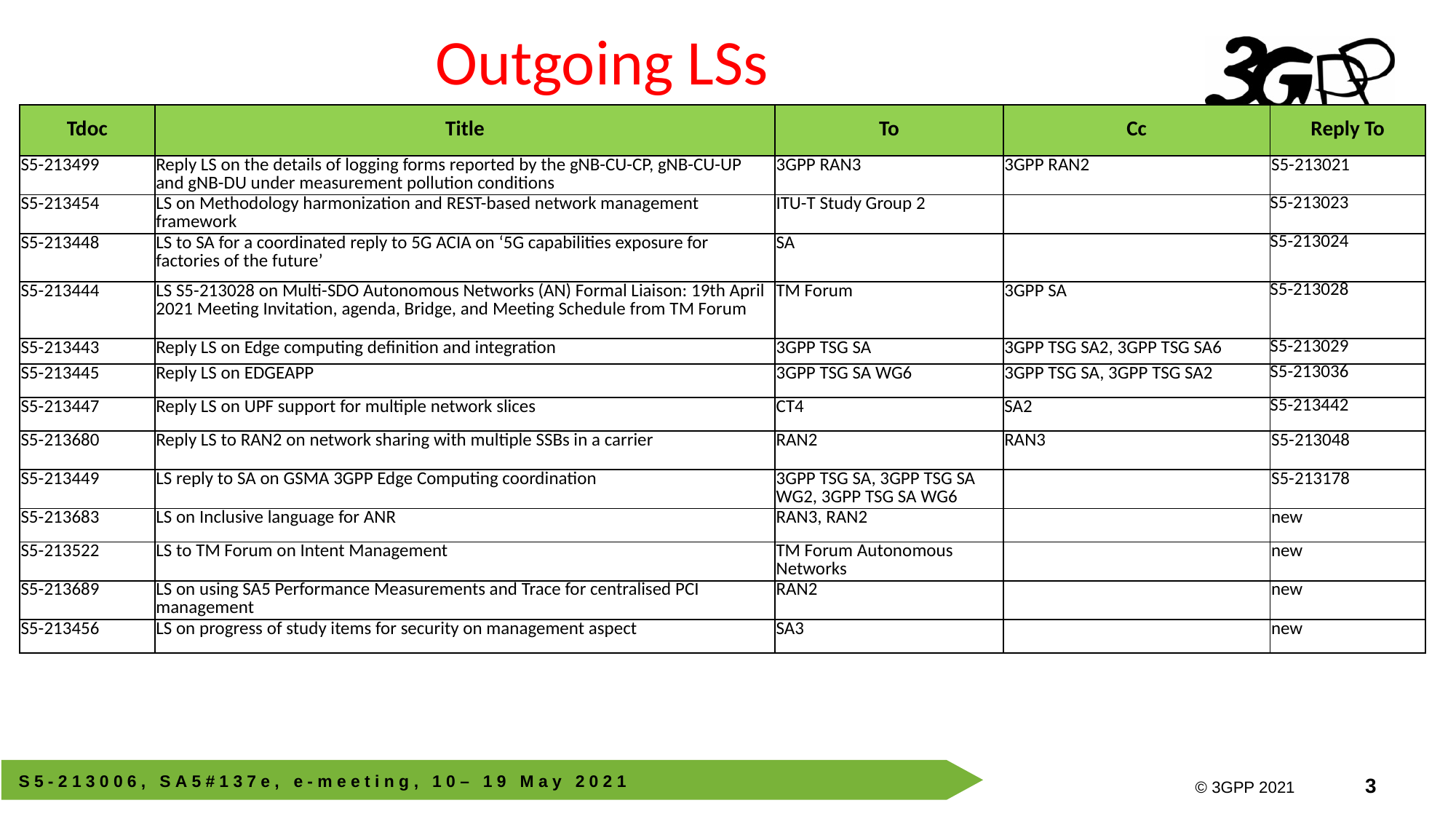

# Outgoing LSs
| Tdoc | Title | To | Cc | Reply To |
| --- | --- | --- | --- | --- |
| S5-213499 | Reply LS on the details of logging forms reported by the gNB-CU-CP, gNB-CU-UP and gNB-DU under measurement pollution conditions | 3GPP RAN3 | 3GPP RAN2 | S5-213021 |
| S5-213454 | LS on Methodology harmonization and REST-based network management framework | ITU-T Study Group 2 |  | S5-213023 |
| S5-213448 | LS to SA for a coordinated reply to 5G ACIA on ‘5G capabilities exposure for factories of the future’ | SA |  | S5-213024 |
| S5-213444 | LS S5-213028 on Multi-SDO Autonomous Networks (AN) Formal Liaison: 19th April 2021 Meeting Invitation, agenda, Bridge, and Meeting Schedule from TM Forum | TM Forum | 3GPP SA | S5-213028 |
| S5-213443 | Reply LS on Edge computing definition and integration | 3GPP TSG SA | 3GPP TSG SA2, 3GPP TSG SA6 | S5-213029 |
| S5-213445 | Reply LS on EDGEAPP | 3GPP TSG SA WG6 | 3GPP TSG SA, 3GPP TSG SA2 | S5-213036 |
| S5-213447 | Reply LS on UPF support for multiple network slices | CT4 | SA2 | S5-213442 |
| S5-213680 | Reply LS to RAN2 on network sharing with multiple SSBs in a carrier | RAN2 | RAN3 | S5-213048 |
| S5-213449 | LS reply to SA on GSMA 3GPP Edge Computing coordination | 3GPP TSG SA, 3GPP TSG SA WG2, 3GPP TSG SA WG6 |  | S5-213178 |
| S5-213683 | LS on Inclusive language for ANR | RAN3, RAN2 |  | new |
| S5-213522 | LS to TM Forum on Intent Management | TM Forum Autonomous Networks |  | new |
| S5-213689 | LS on using SA5 Performance Measurements and Trace for centralised PCI management | RAN2 |  | new |
| S5-213456 | LS on progress of study items for security on management aspect | SA3 |  | new |